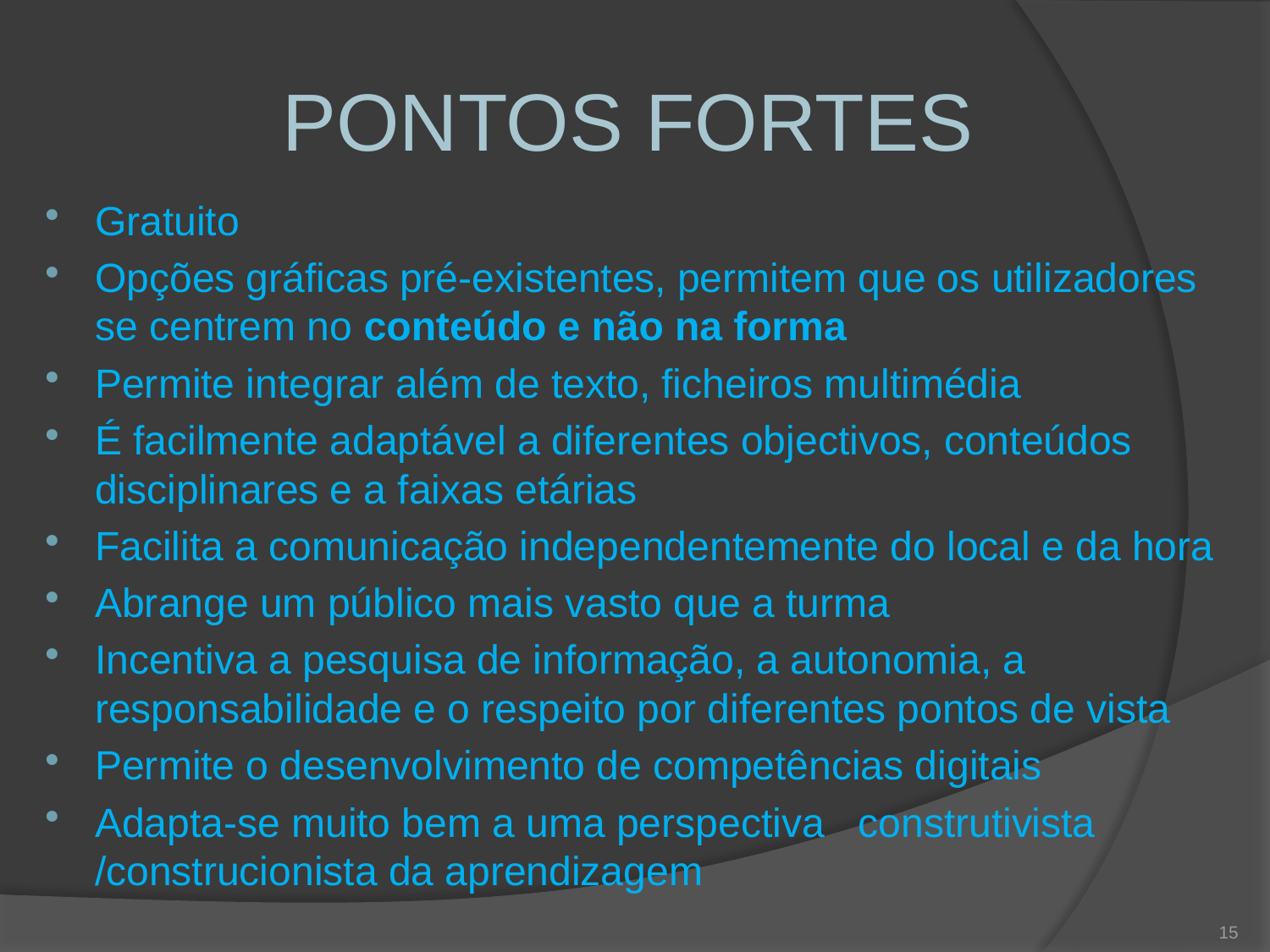

# PONTOS FORTES
Gratuito
Opções gráficas pré-existentes, permitem que os utilizadores se centrem no conteúdo e não na forma
Permite integrar além de texto, ficheiros multimédia
É facilmente adaptável a diferentes objectivos, conteúdos disciplinares e a faixas etárias
Facilita a comunicação independentemente do local e da hora
Abrange um público mais vasto que a turma
Incentiva a pesquisa de informação, a autonomia, a responsabilidade e o respeito por diferentes pontos de vista
Permite o desenvolvimento de competências digitais
Adapta-se muito bem a uma perspectiva   construtivista /construcionista da aprendizagem
15